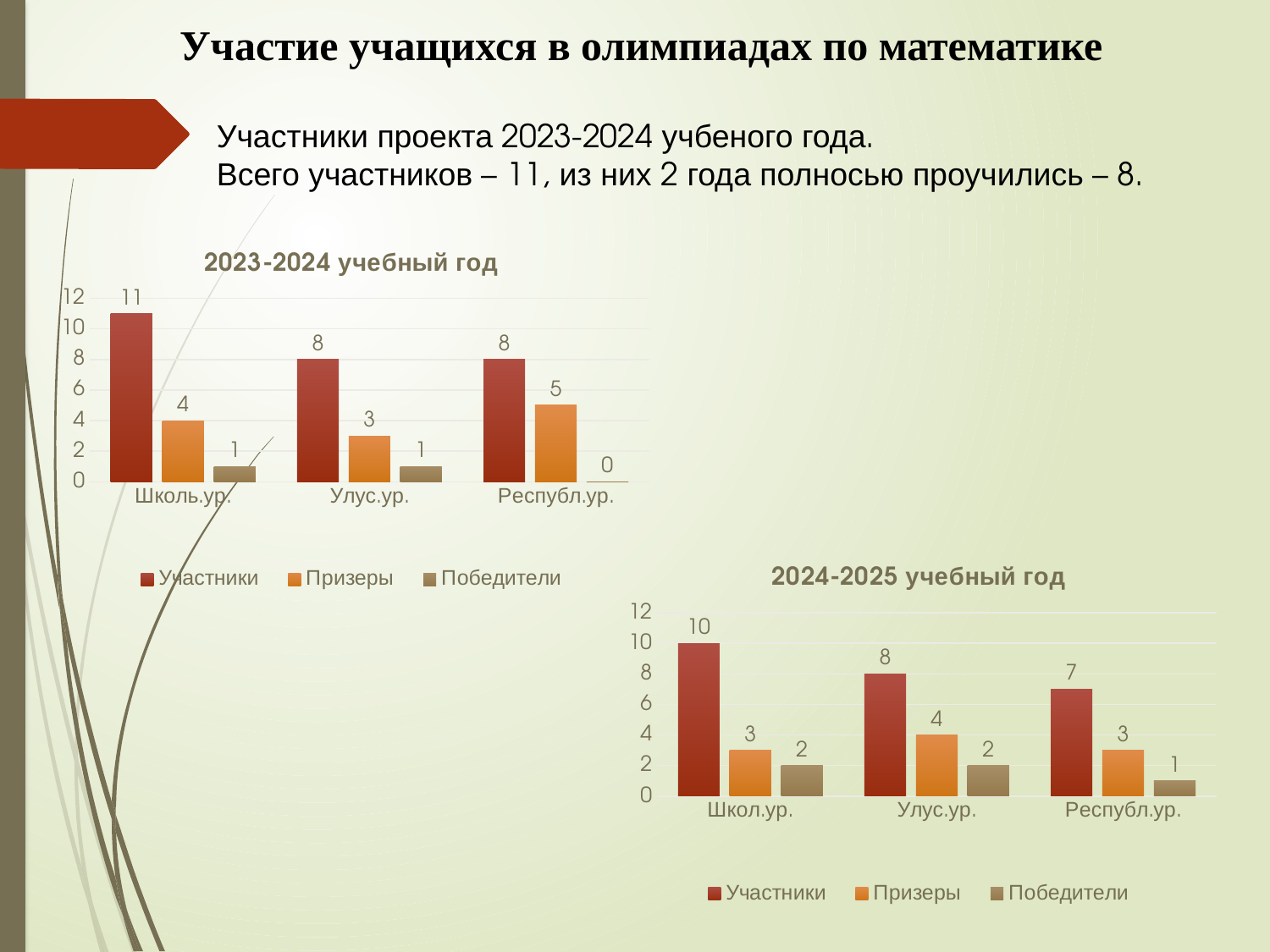

Участие учащихся в олимпиадах по математике
Участники проекта 2023-2024 учбеного года.
Всего участников – 11, из них 2 года полносью проучились – 8.

### Chart: 2023-2024 учебный год

| Category | Участники | Призеры | Победители |
|---|---|---|---|
| Школь.ур. | 11.0 | 4.0 | 1.0 |
| Улус.ур. | 8.0 | 3.0 | 1.0 |
| Республ.ур. | 8.0 | 5.0 | 0.0 |

### Chart: 2024-2025 учебный год

| Category | Участники | Призеры | Победители |
|---|---|---|---|
| Школ.ур. | 10.0 | 3.0 | 2.0 |
| Улус.ур. | 8.0 | 4.0 | 2.0 |
| Республ.ур. | 7.0 | 3.0 | 1.0 |